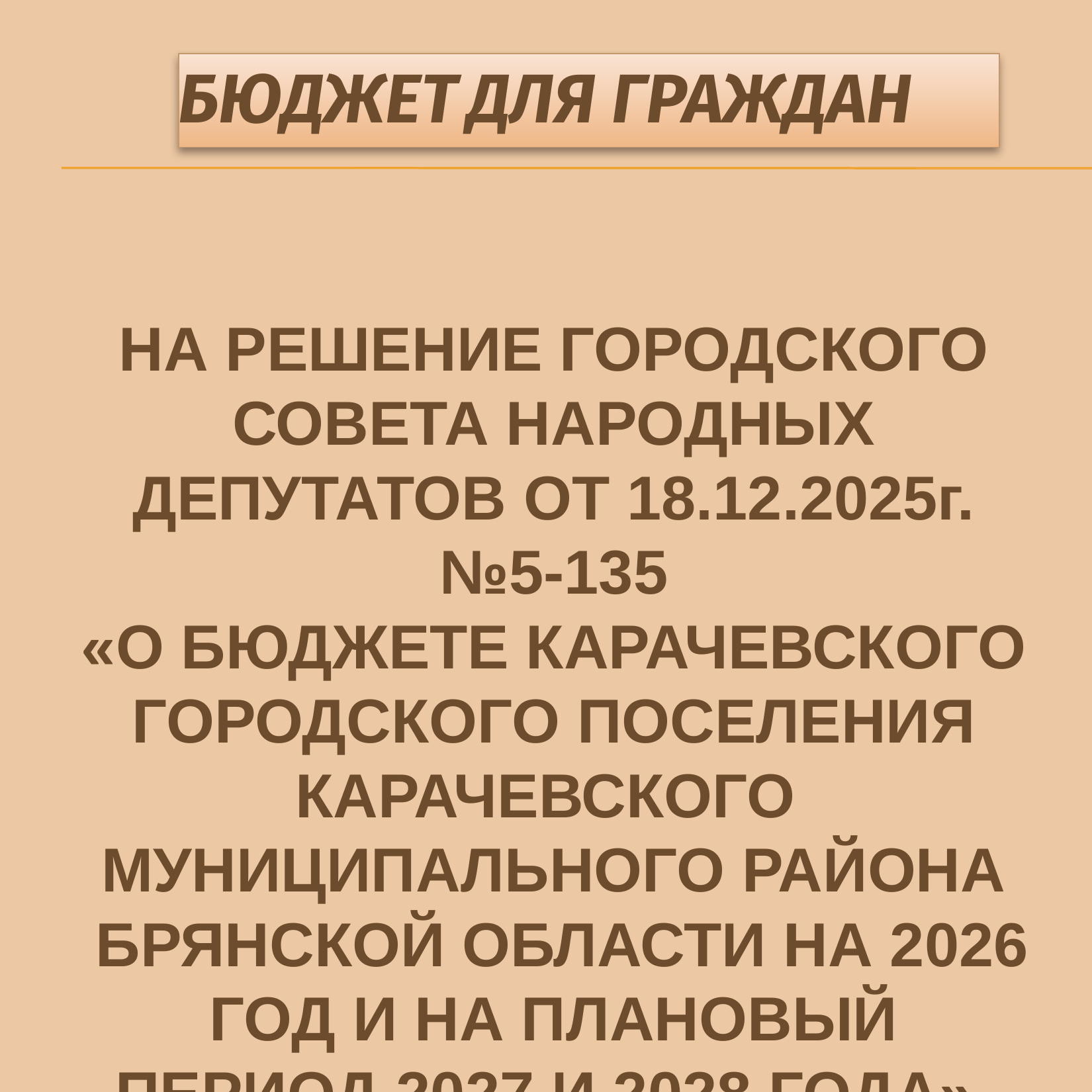

БЮДЖЕТ ДЛЯ ГРАЖДАН
НА РЕШЕНИЕ ГОРОДСКОГО СОВЕТА НАРОДНЫХ ДЕПУТАТОВ ОТ 18.12.2025г. №5-135
«О БЮДЖЕТЕ КАРАЧЕВСКОГО ГОРОДСКОГО ПОСЕЛЕНИЯ КАРАЧЕВСКОГО
МУНИЦИПАЛЬНОГО РАЙОНА
 БРЯНСКОЙ ОБЛАСТИ НА 2026 ГОД И НА ПЛАНОВЫЙ ПЕРИОД 2027 И 2028 ГОДА»